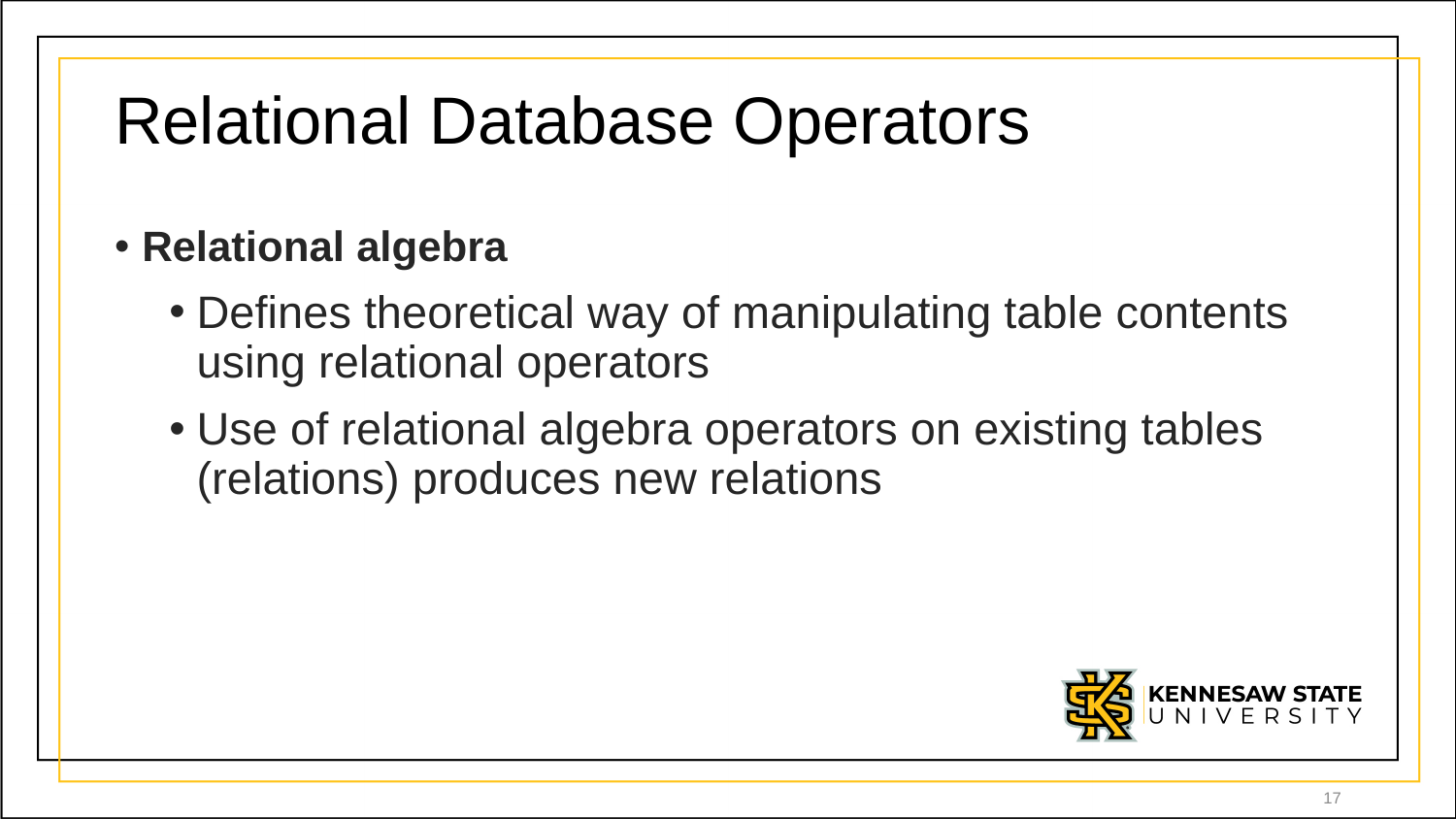

# Relational Database Operators
Relational algebra
Defines theoretical way of manipulating table contents using relational operators
Use of relational algebra operators on existing tables (relations) produces new relations
17